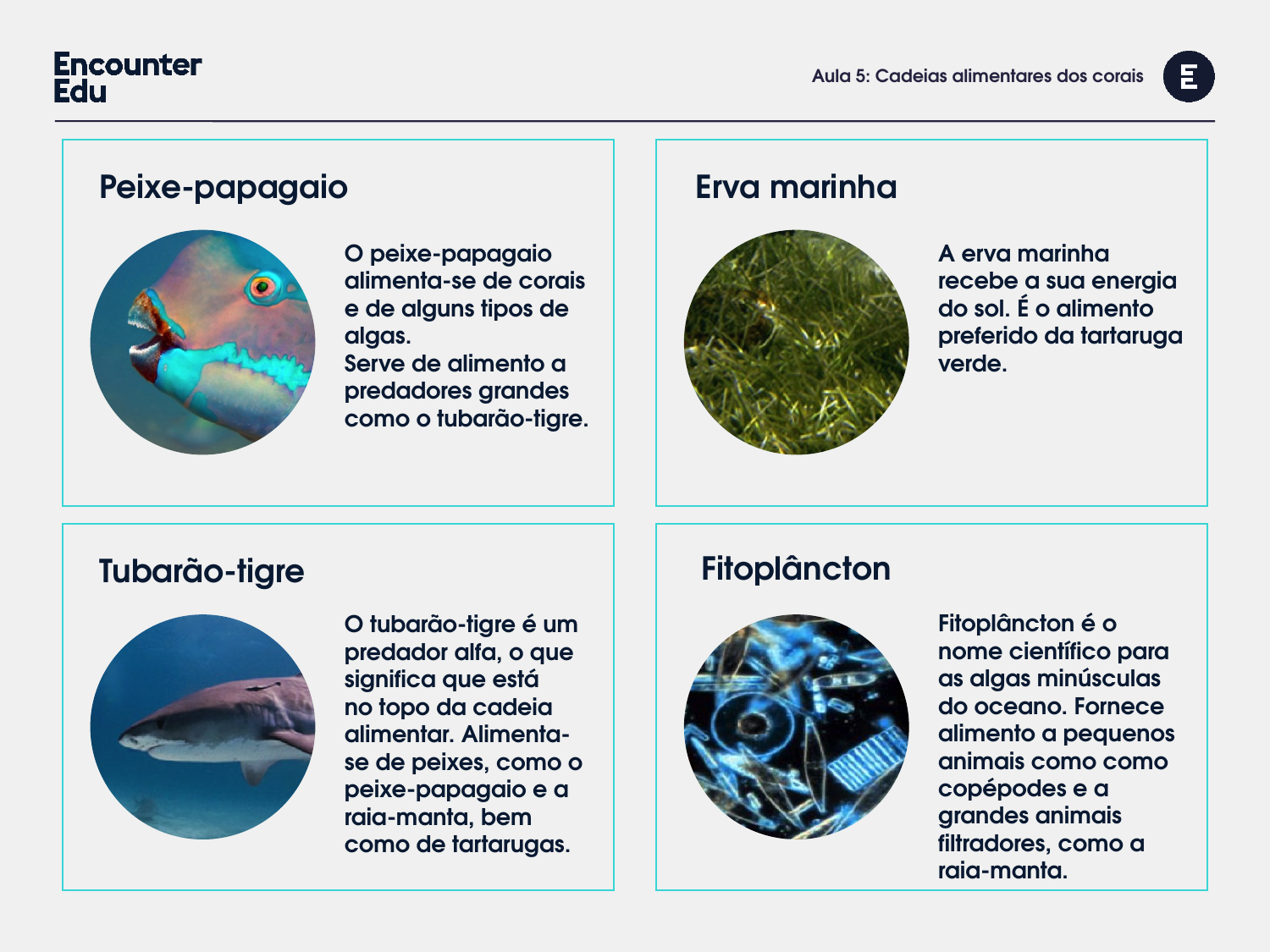

# Aula 5: Cadeias alimentares dos corais

Peixe-papagaio
Erva marinha

O peixe-papagaio alimenta-se de corais e de alguns tipos de algas.
Serve de alimento a predadores grandes como o tubarão-tigre.

A erva marinha recebe a sua energia do sol. É o alimento preferido da tartaruga verde.

Fitoplâncton
Tubarão-tigre
Fitoplâncton é o nome científico para as algas minúsculas do oceano. Fornece alimento a pequenos animais como como copépodes e a grandes animais filtradores, como a raia-manta.
O tubarão-tigre é um predador alfa, o que significa que está
no topo da cadeia alimentar. Alimenta-se de peixes, como o peixe-papagaio e a raia-manta, bem como de tartarugas.